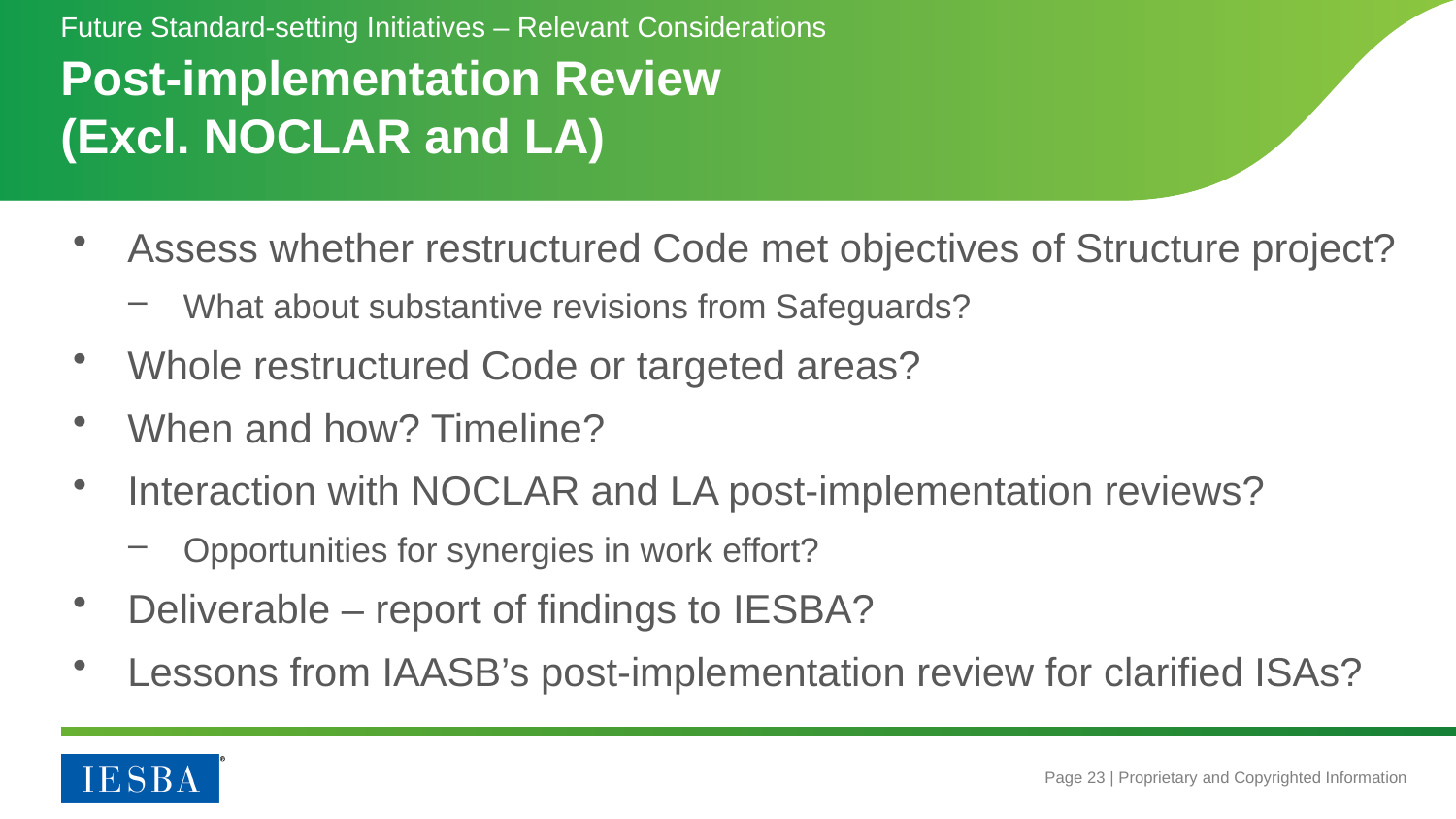

Future Standard-setting Initiatives – Relevant Considerations
# Post-implementation Review (Excl. NOCLAR and LA)
Assess whether restructured Code met objectives of Structure project?
What about substantive revisions from Safeguards?
Whole restructured Code or targeted areas?
When and how? Timeline?
Interaction with NOCLAR and LA post-implementation reviews?
Opportunities for synergies in work effort?
Deliverable – report of findings to IESBA?
Lessons from IAASB’s post-implementation review for clarified ISAs?